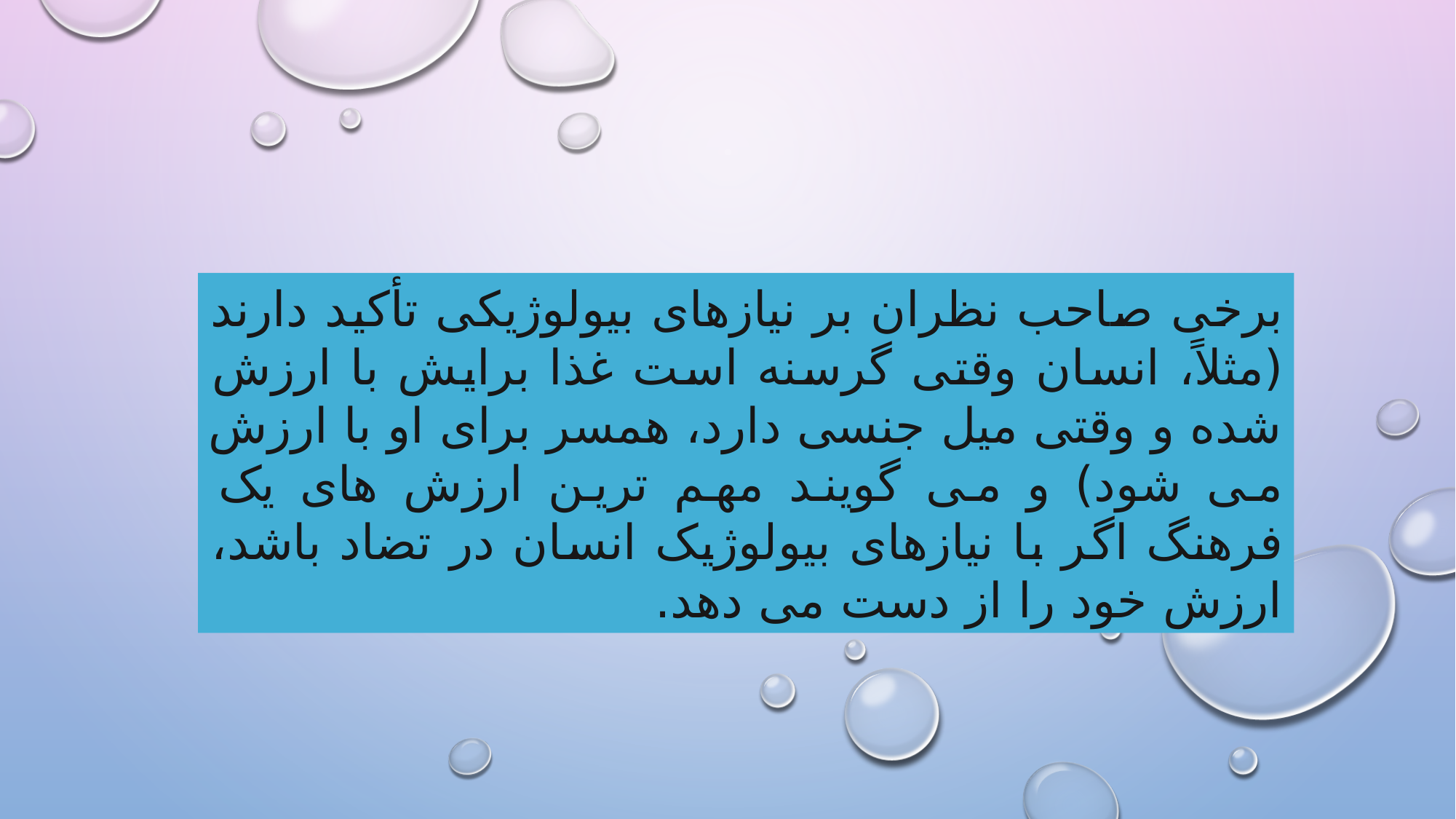

برخی صاحب نظران بر نيازهای بيولوژيکی تأکيد دارند (مثلاً، انسان وقتی گرسنه است غذا برايش با ارزش شده و وقتی ميل جنسی دارد، همسر برای او با ارزش می شود) و می گويند مهم ترين ارزش های يک فرهنگ اگر با نيازهای بيولوژيک انسان در تضاد باشد، ارزش خود را از دست می دهد.